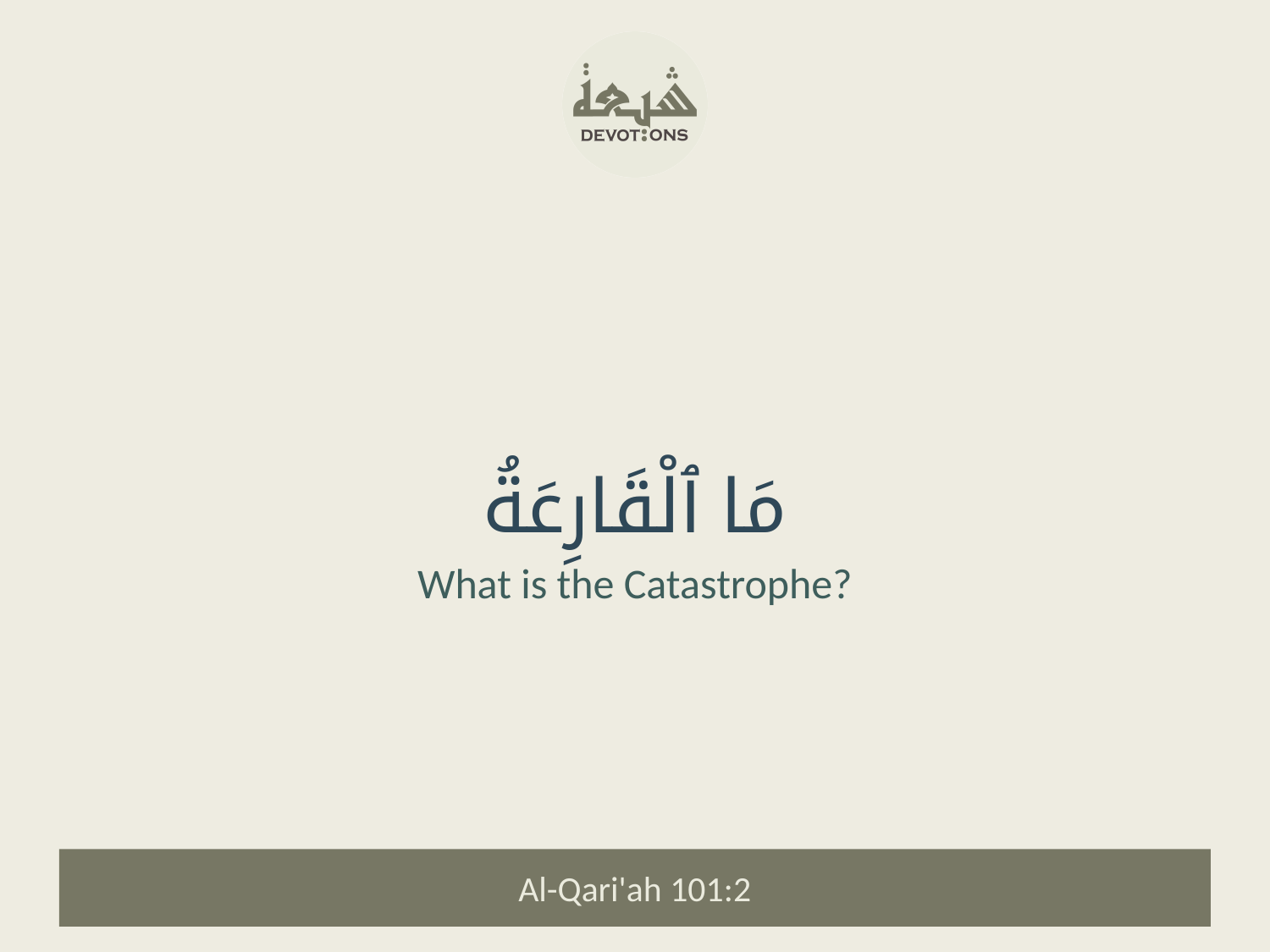

مَا ٱلْقَارِعَةُ
What is the Catastrophe?
Al-Qari'ah 101:2